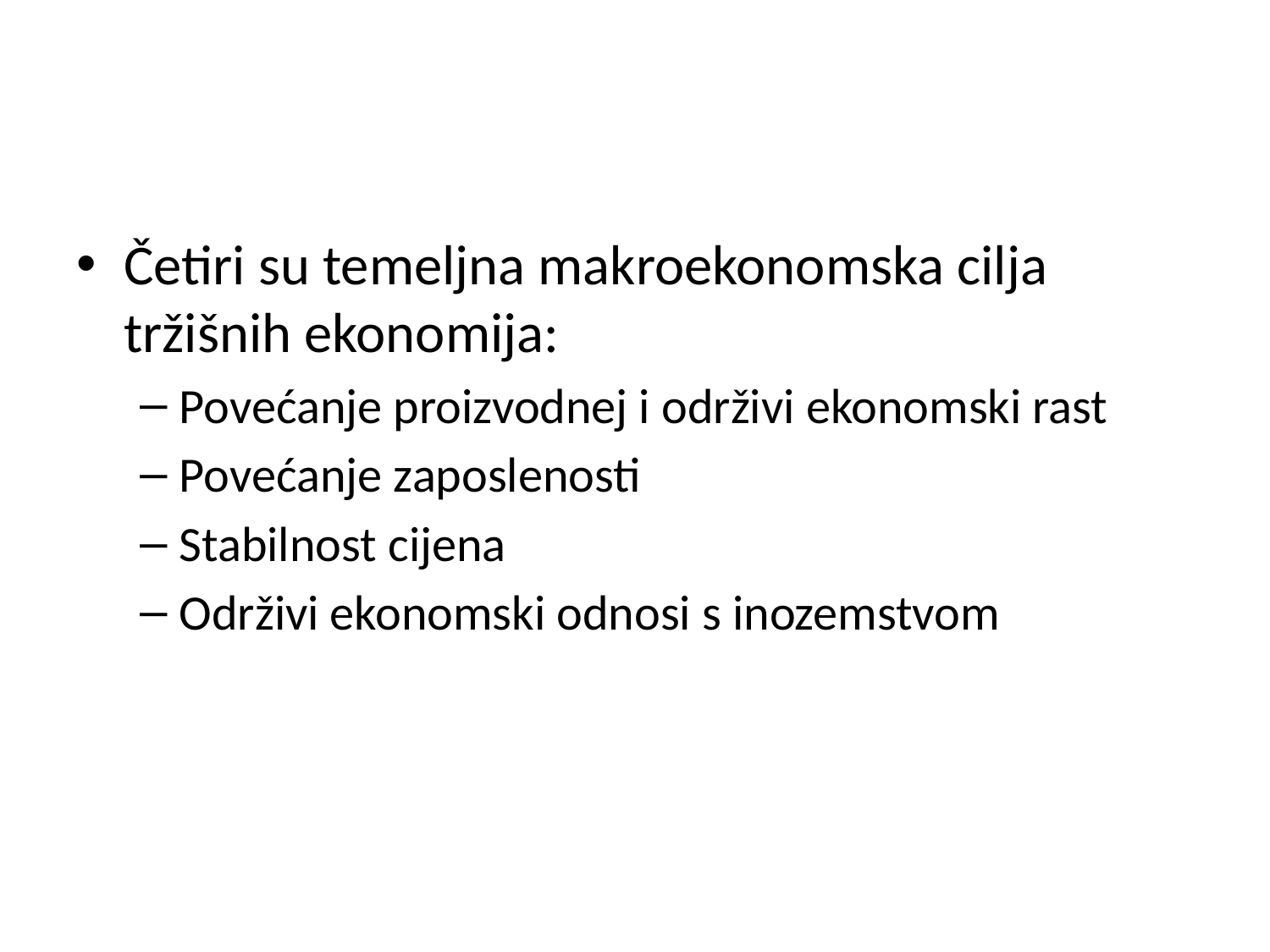

Četiri su temeljna makroekonomska cilja tržišnih ekonomija:
Povećanje proizvodnej i održivi ekonomski rast
Povećanje zaposlenosti
Stabilnost cijena
Održivi ekonomski odnosi s inozemstvom